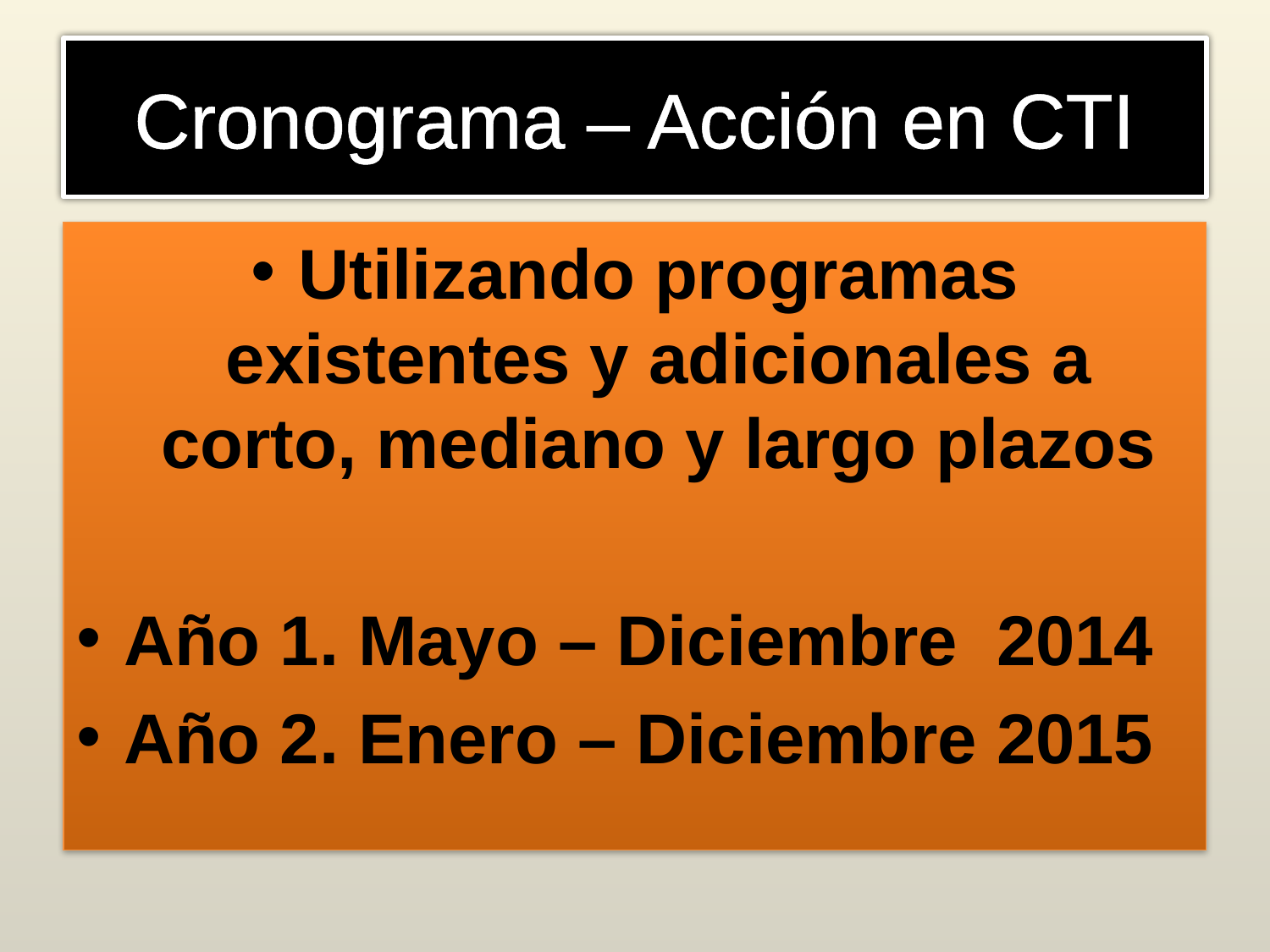

# Cronograma – Acción en CTI
Utilizando programas existentes y adicionales a corto, mediano y largo plazos

Año 1. Mayo – Diciembre  2014
Año 2. Enero – Diciembre 2015